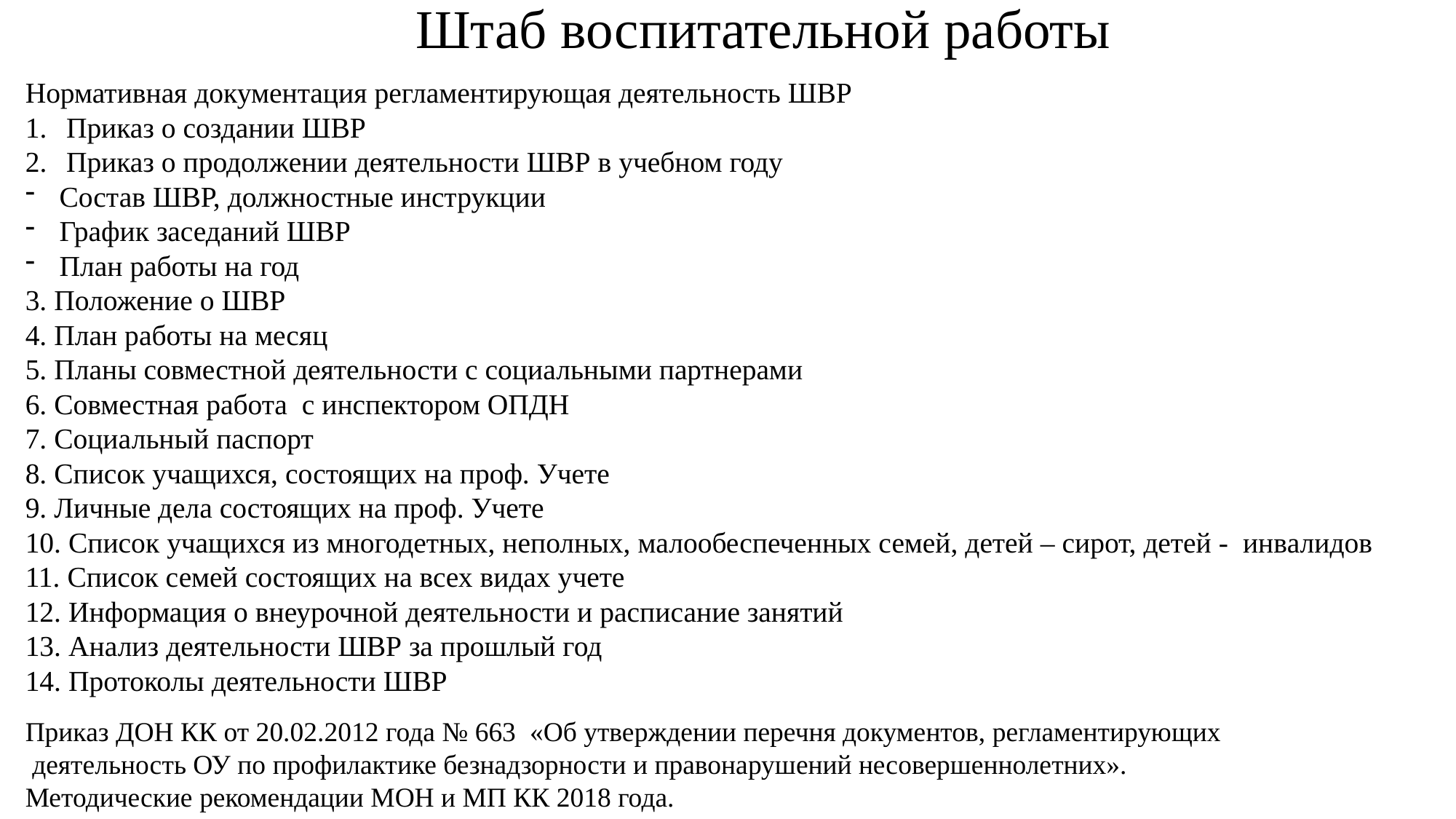

Штаб воспитательной работы
Нормативная документация регламентирующая деятельность ШВР
Приказ о создании ШВР
Приказ о продолжении деятельности ШВР в учебном году
Состав ШВР, должностные инструкции
График заседаний ШВР
План работы на год
3. Положение о ШВР
4. План работы на месяц
5. Планы совместной деятельности с социальными партнерами
6. Совместная работа  с инспектором ОПДН
7. Социальный паспорт
8. Список учащихся, состоящих на проф. Учете
9. Личные дела состоящих на проф. Учете
10. Список учащихся из многодетных, неполных, малообеспеченных семей, детей – сирот, детей -  инвалидов
11. Список семей состоящих на всех видах учете
12. Информация о внеурочной деятельности и расписание занятий
13. Анализ деятельности ШВР за прошлый год
14. Протоколы деятельности ШВР
Приказ ДОН КК от 20.02.2012 года № 663  «Об утверждении перечня документов, регламентирующих
 деятельность ОУ по профилактике безнадзорности и правонарушений несовершеннолетних».
Методические рекомендации МОН и МП КК 2018 года.